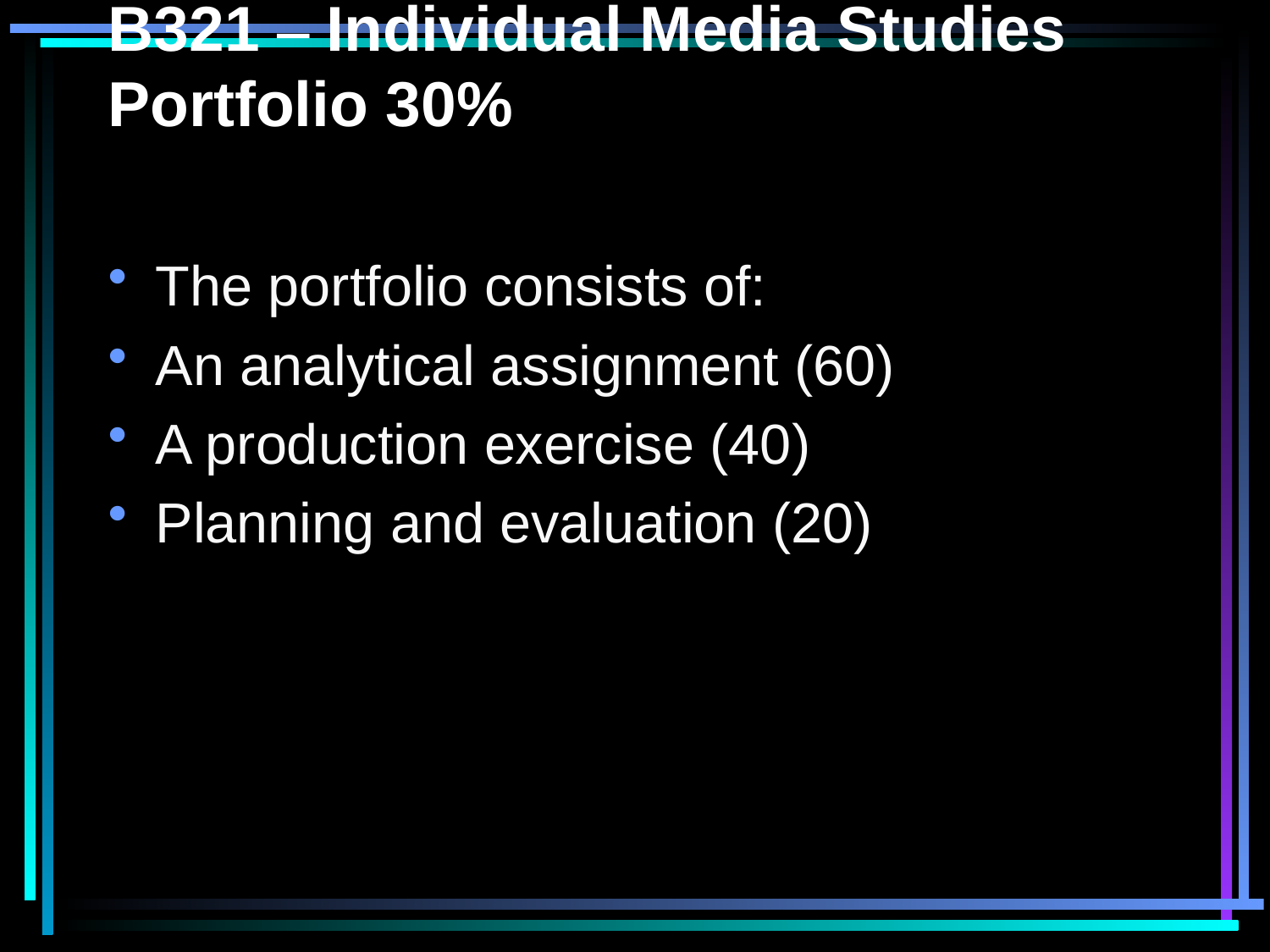

# B321 – Individual Media Studies Portfolio 30%
The portfolio consists of:
An analytical assignment (60)
A production exercise (40)
Planning and evaluation (20)